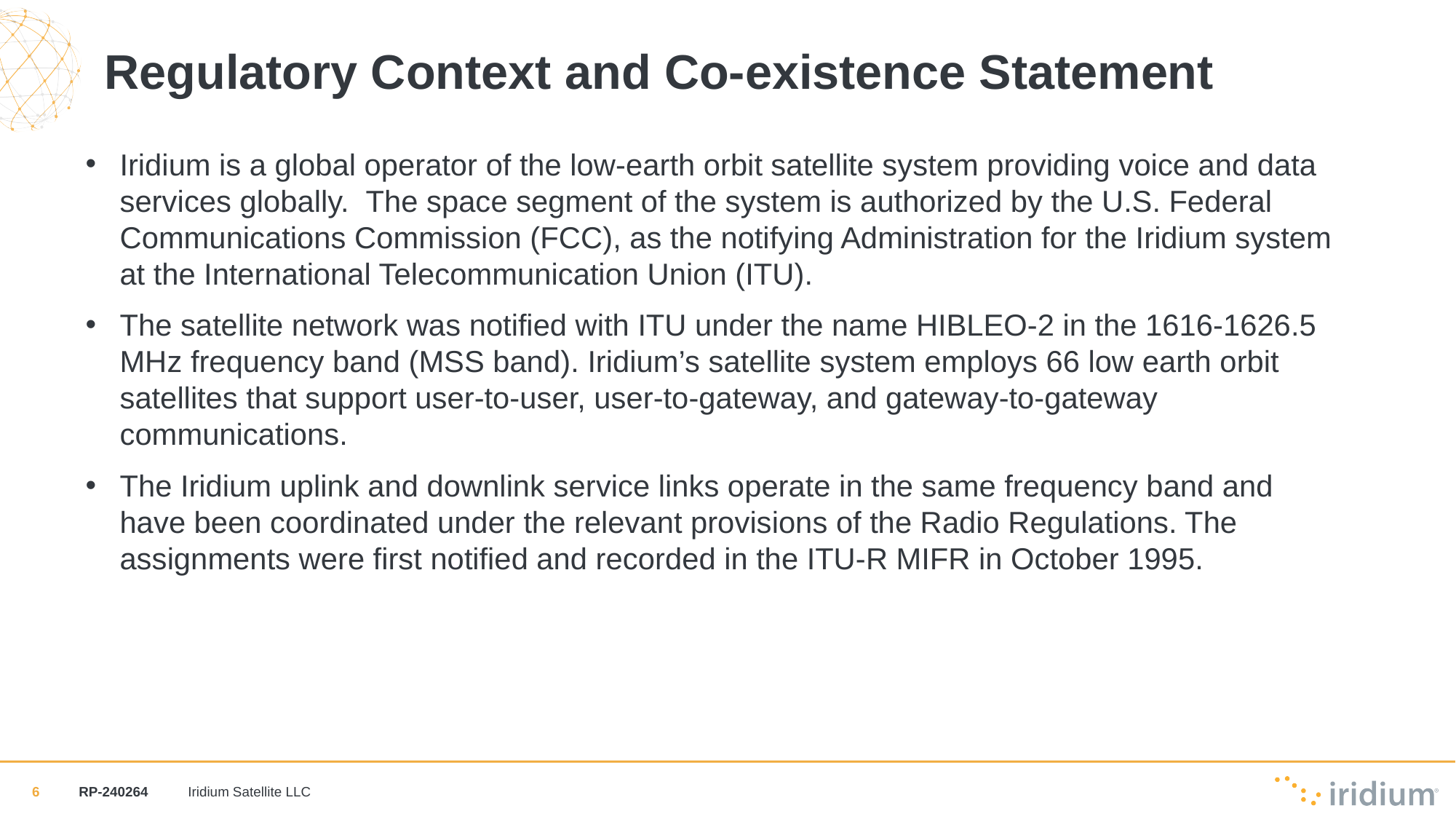

# Regulatory Context and Co-existence Statement
Iridium is a global operator of the low-earth orbit satellite system providing voice and data services globally.  The space segment of the system is authorized by the U.S. Federal Communications Commission (FCC), as the notifying Administration for the Iridium system at the International Telecommunication Union (ITU).
The satellite network was notified with ITU under the name HIBLEO-2 in the 1616-1626.5 MHz frequency band (MSS band). Iridium’s satellite system employs 66 low earth orbit satellites that support user-to-user, user‑to-gateway, and gateway-to-gateway communications.
The Iridium uplink and downlink service links operate in the same frequency band and have been coordinated under the relevant provisions of the Radio Regulations. The assignments were first notified and recorded in the ITU-R MIFR in October 1995.
RP-240264 	Iridium Satellite LLC
6